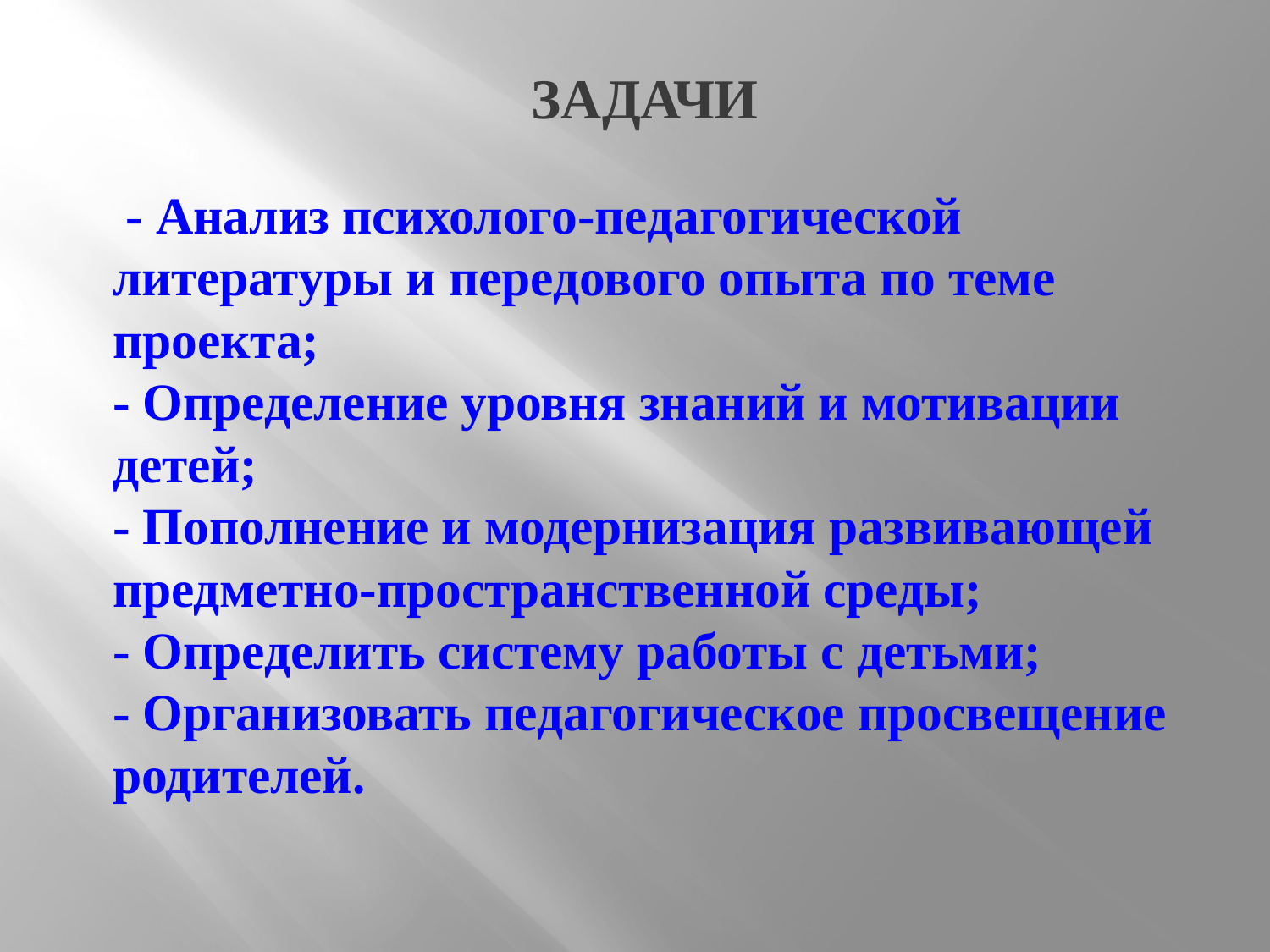

ЗАДАЧИ
# - Анализ психолого-педагогической литературы и передового опыта по теме проекта; - Определение уровня знаний и мотивации детей; - Пополнение и модернизация развивающей предметно-пространственной среды; - Определить систему работы с детьми; - Организовать педагогическое просвещение родителей.